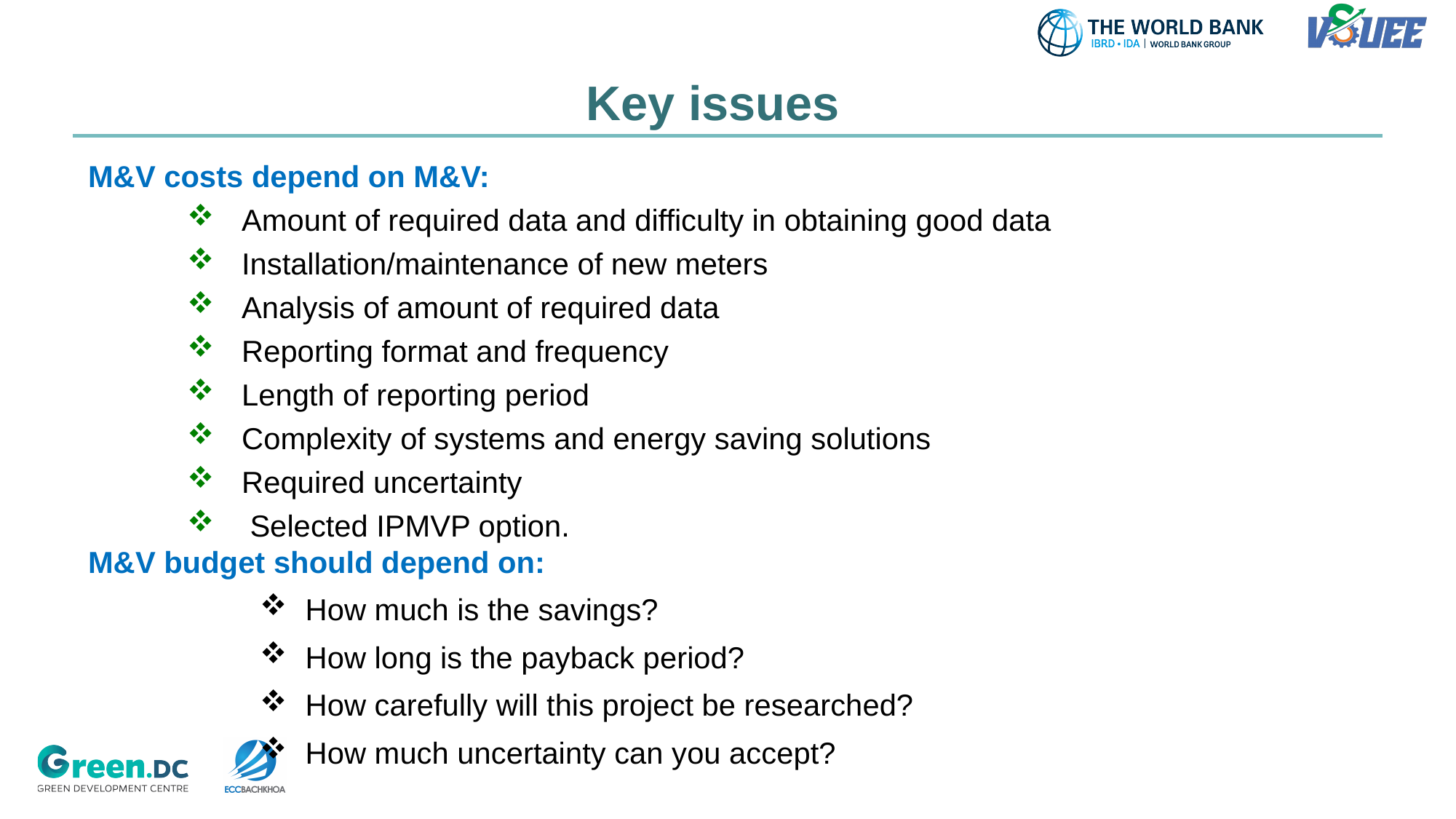

# Key issues
M&V costs depend on M&V:
Amount of required data and difficulty in obtaining good data
Installation/maintenance of new meters
Analysis of amount of required data
Reporting format and frequency
Length of reporting period
Complexity of systems and energy saving solutions
Required uncertainty
 Selected IPMVP option.
M&V budget should depend on:
How much is the savings?
How long is the payback period?
How carefully will this project be researched?
How much uncertainty can you accept?